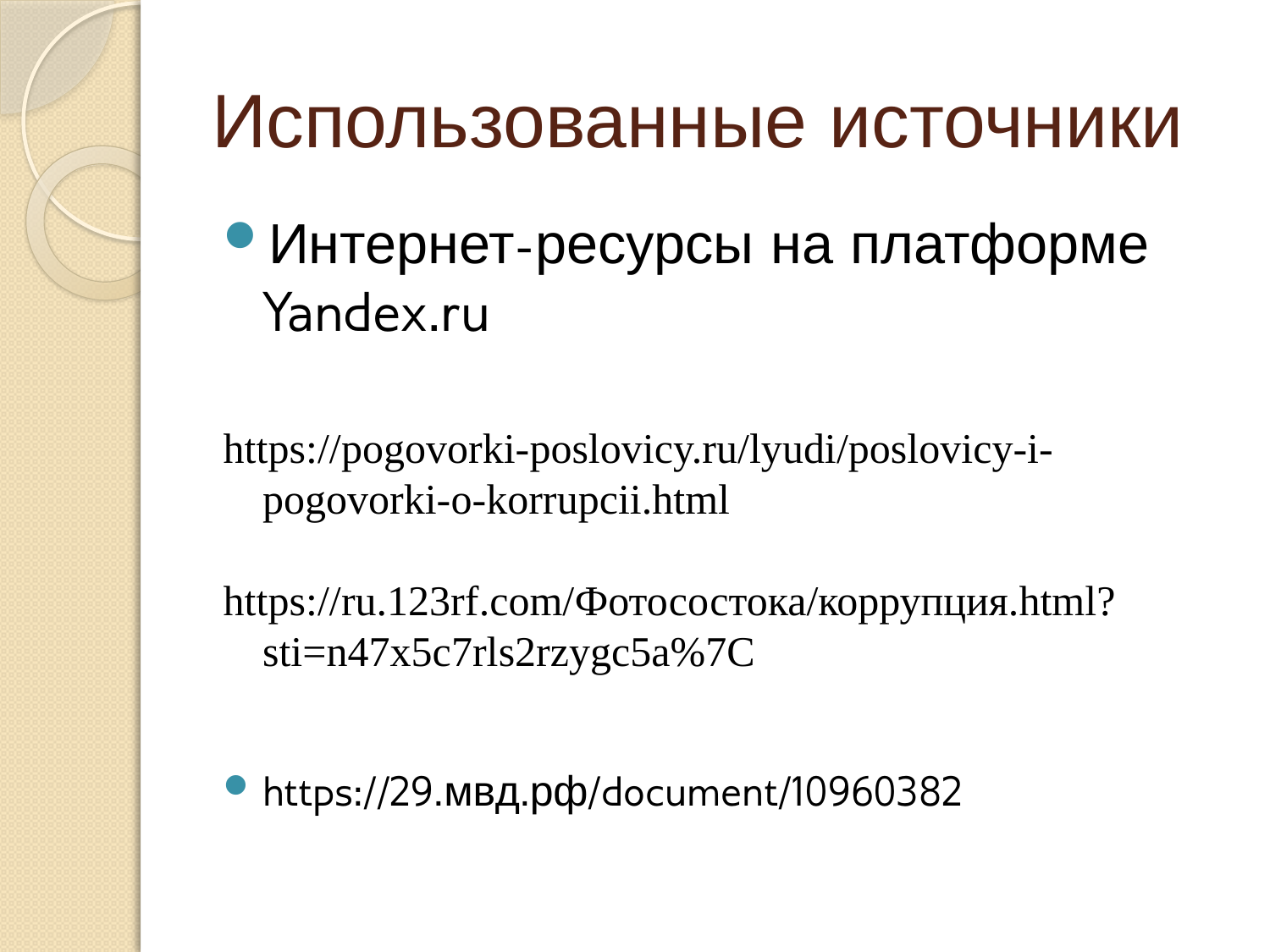

# Использованные источники
Интернет-ресурсы на платформе Yandex.ru

https://pogovorki-poslovicy.ru/lyudi/poslovicy-i-pogovorki-o-korrupcii.html

https://ru.123rf.com/Фотосостока/коррупция.html?sti=n47x5c7rls2rzygc5a%7C

https://29.мвд.рф/document/10960382